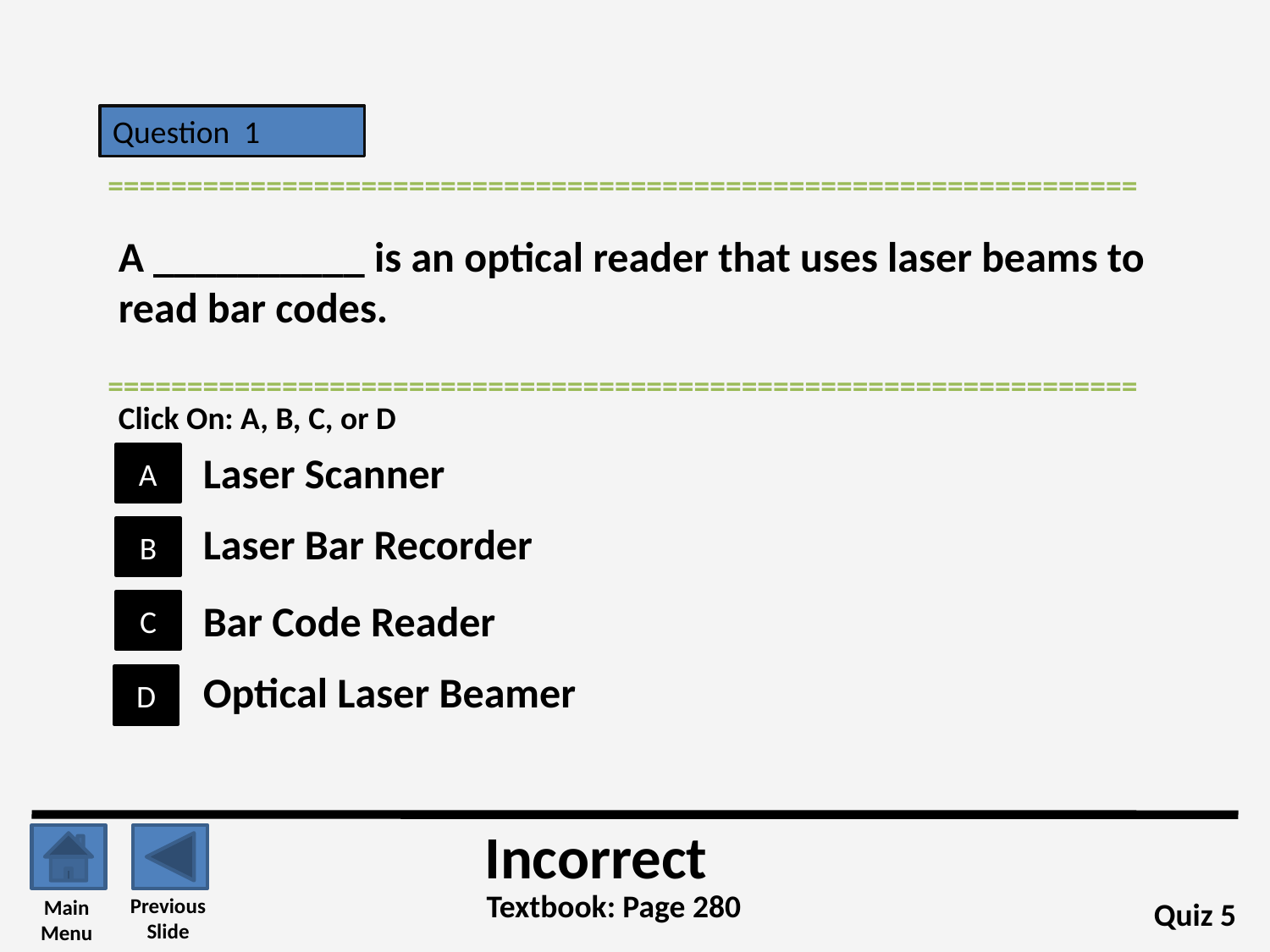

Question  1
=================================================================
A __________ is an optical reader that uses laser beams to read bar codes.
=================================================================
Click On: A, B, C, or D

Laser Scanner
A
Laser Bar Recorder
B
Bar Code Reader
C
Optical Laser Beamer
D
Incorrect

Textbook: Page 280
Previous
Slide
Main
Menu
Quiz 5